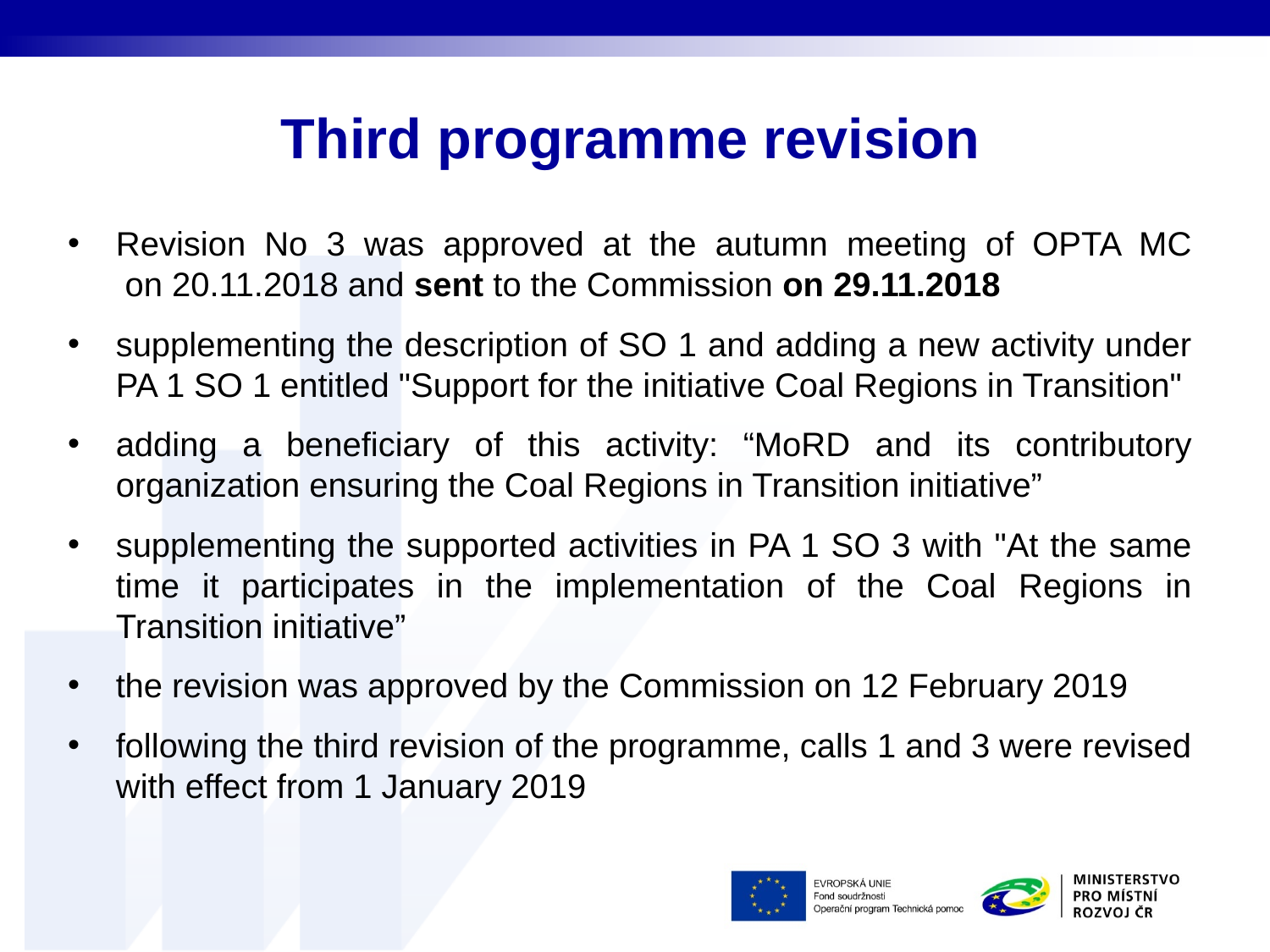

# Third programme revision
Revision No 3 was approved at the autumn meeting of OPTA MC
 on 20.11.2018 and sent to the Commission on 29.11.2018
supplementing the description of SO 1 and adding a new activity under PA 1 SO 1 entitled "Support for the initiative Coal Regions in Transition"
adding a beneficiary of this activity: “MoRD and its contributory organization ensuring the Coal Regions in Transition initiative”
supplementing the supported activities in PA 1 SO 3 with "At the same time it participates in the implementation of the Coal Regions in Transition initiative”
the revision was approved by the Commission on 12 February 2019
following the third revision of the programme, calls 1 and 3 were revised with effect from 1 January 2019